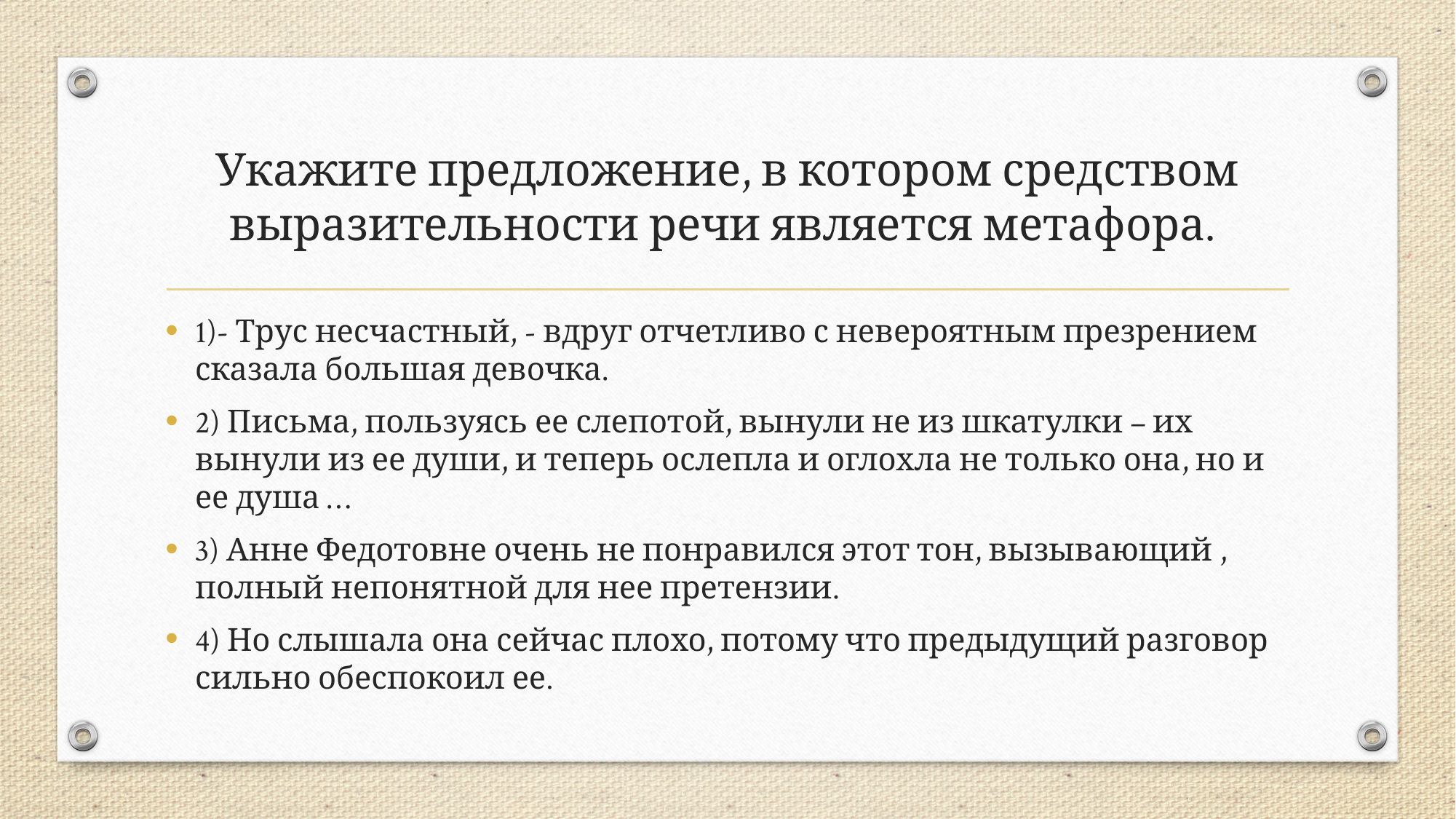

# Укажите предложение, в котором средством выразительности речи является метафора.
1)- Трус несчастный, - вдруг отчетливо с невероятным презрением сказала большая девочка.
2) Письма, пользуясь ее слепотой, вынули не из шкатулки – их вынули из ее души, и теперь ослепла и оглохла не только она, но и ее душа …
3) Анне Федотовне очень не понравился этот тон, вызывающий , полный непонятной для нее претензии.
4) Но слышала она сейчас плохо, потому что предыдущий разговор сильно обеспокоил ее.